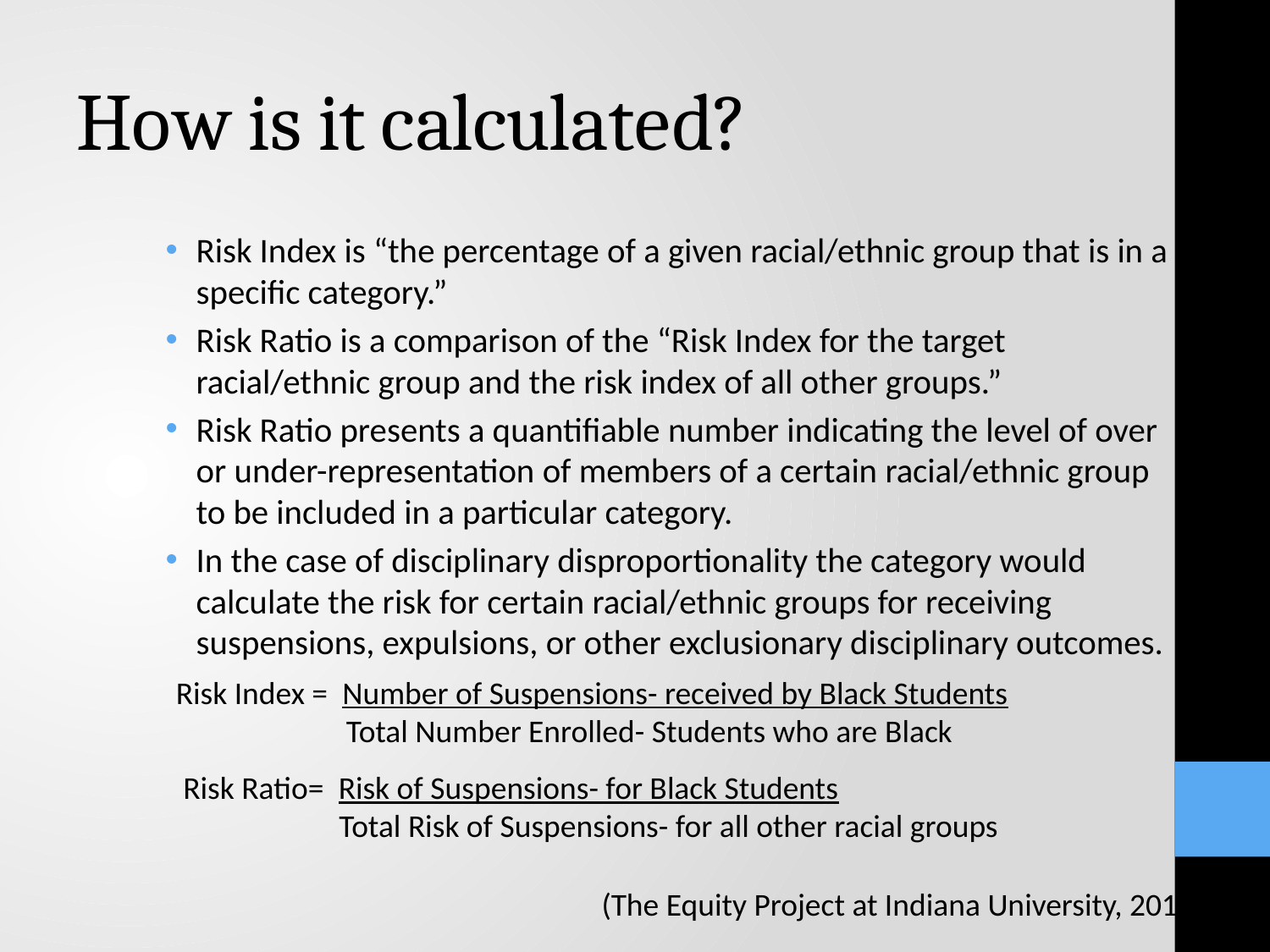

# How is it calculated?
Risk Index is “the percentage of a given racial/ethnic group that is in a specific category.”
Risk Ratio is a comparison of the “Risk Index for the target racial/ethnic group and the risk index of all other groups.”
Risk Ratio presents a quantifiable number indicating the level of over or under-representation of members of a certain racial/ethnic group to be included in a particular category.
In the case of disciplinary disproportionality the category would calculate the risk for certain racial/ethnic groups for receiving suspensions, expulsions, or other exclusionary disciplinary outcomes.

Risk Index =  Number of Suspensions- received by Black Students
	      Total Number Enrolled- Students who are Black
Risk Ratio=  Risk of Suspensions- for Black Students
	    Total Risk of Suspensions- for all other racial groups
 (The Equity Project at Indiana University, 2011).